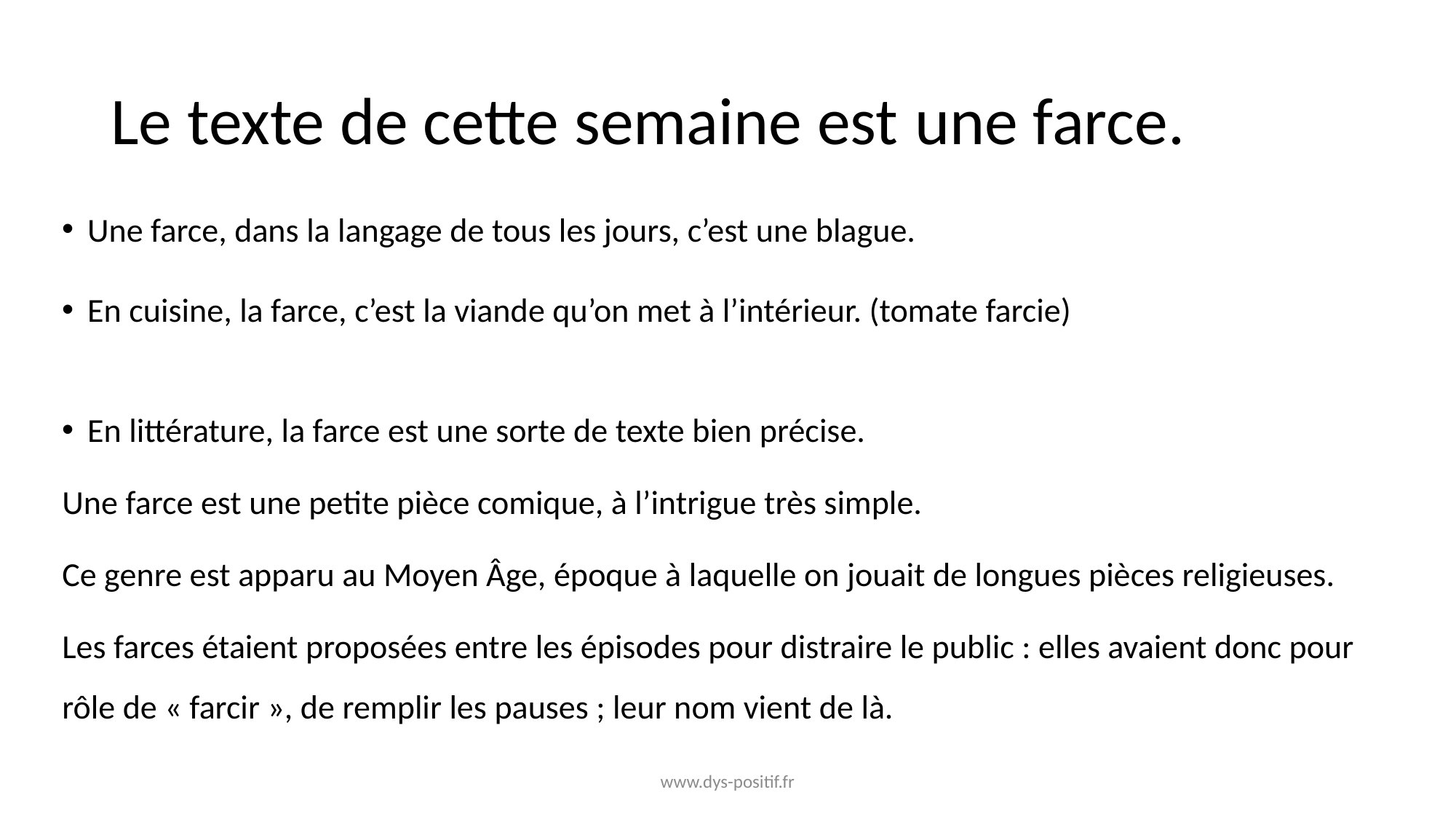

# Le texte de cette semaine est une farce.
Une farce, dans la langage de tous les jours, c’est une blague.
En cuisine, la farce, c’est la viande qu’on met à l’intérieur. (tomate farcie)

En littérature, la farce est une sorte de texte bien précise.
Une farce est une petite pièce comique, à l’intrigue très simple.
Ce genre est apparu au Moyen Âge, époque à laquelle on jouait de longues pièces religieuses.
Les farces étaient proposées entre les épisodes pour distraire le public : elles avaient donc pour rôle de « farcir », de remplir les pauses ; leur nom vient de là.
www.dys-positif.fr